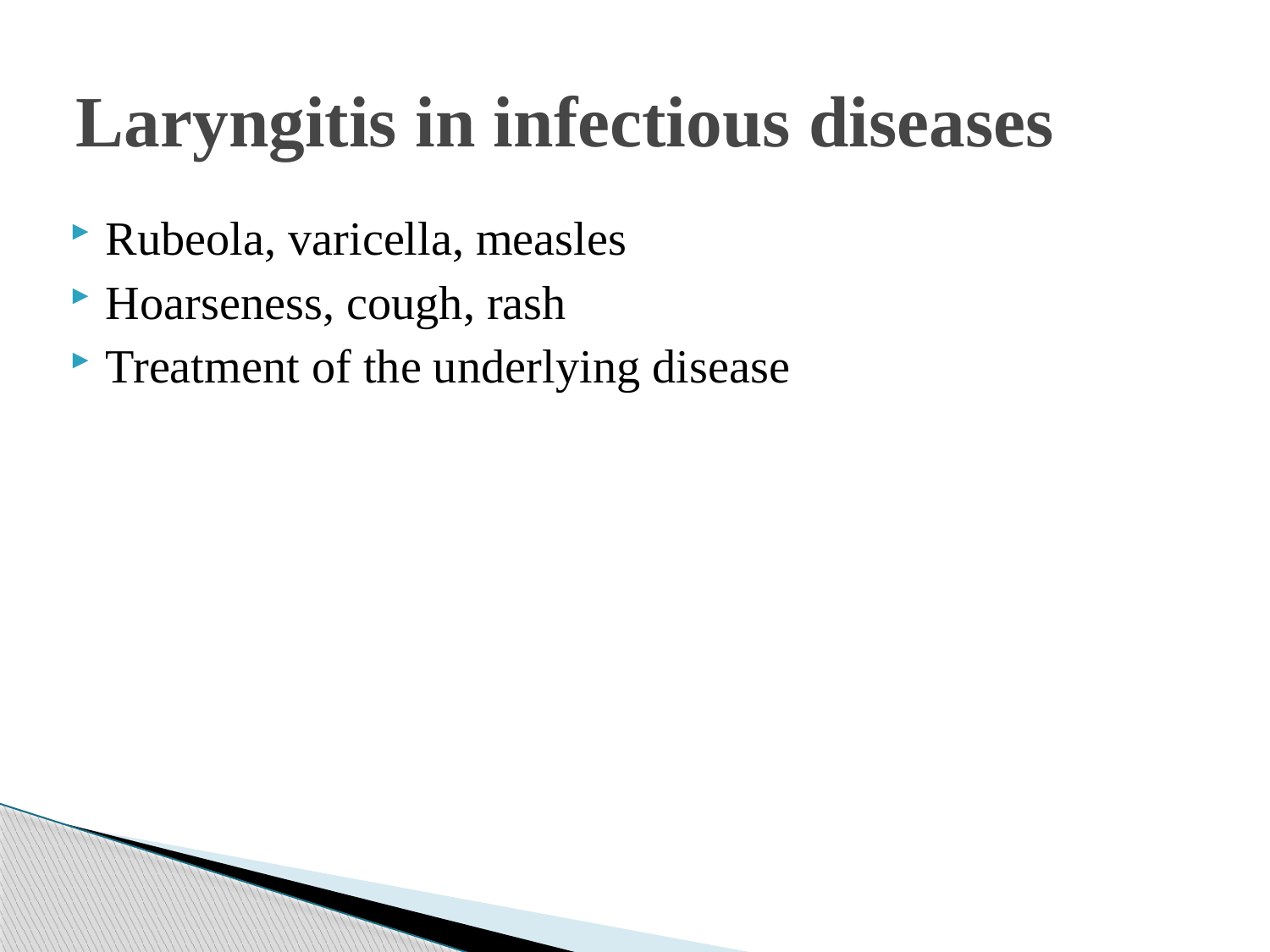

# Laryngitis in infectious diseases
Rubeola, varicella, measles
Hoarseness, cough, rash
Treatment of the underlying disease